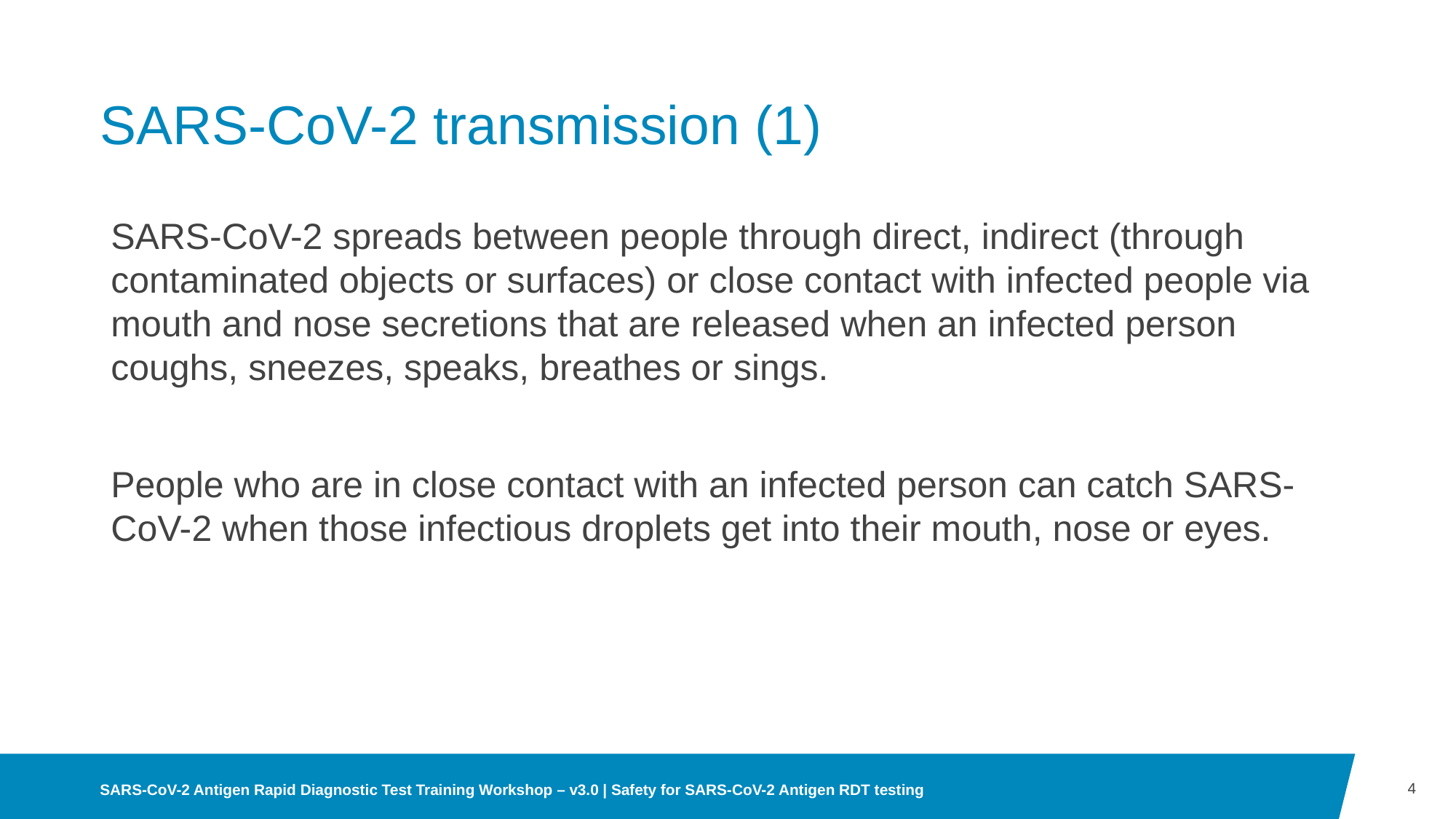

# SARS-CoV-2 transmission (1)
SARS-CoV-2 spreads between people through direct, indirect (through contaminated objects or surfaces) or close contact with infected people via mouth and nose secretions that are released when an infected person coughs, sneezes, speaks, breathes or sings.

People who are in close contact with an infected person can catch SARS-CoV-2 when those infectious droplets get into their mouth, nose or eyes.

4
SARS-CoV-2 Antigen Rapid Diagnostic Test Training Workshop – v3.0 | Safety for SARS-CoV-2 Antigen RDT testing